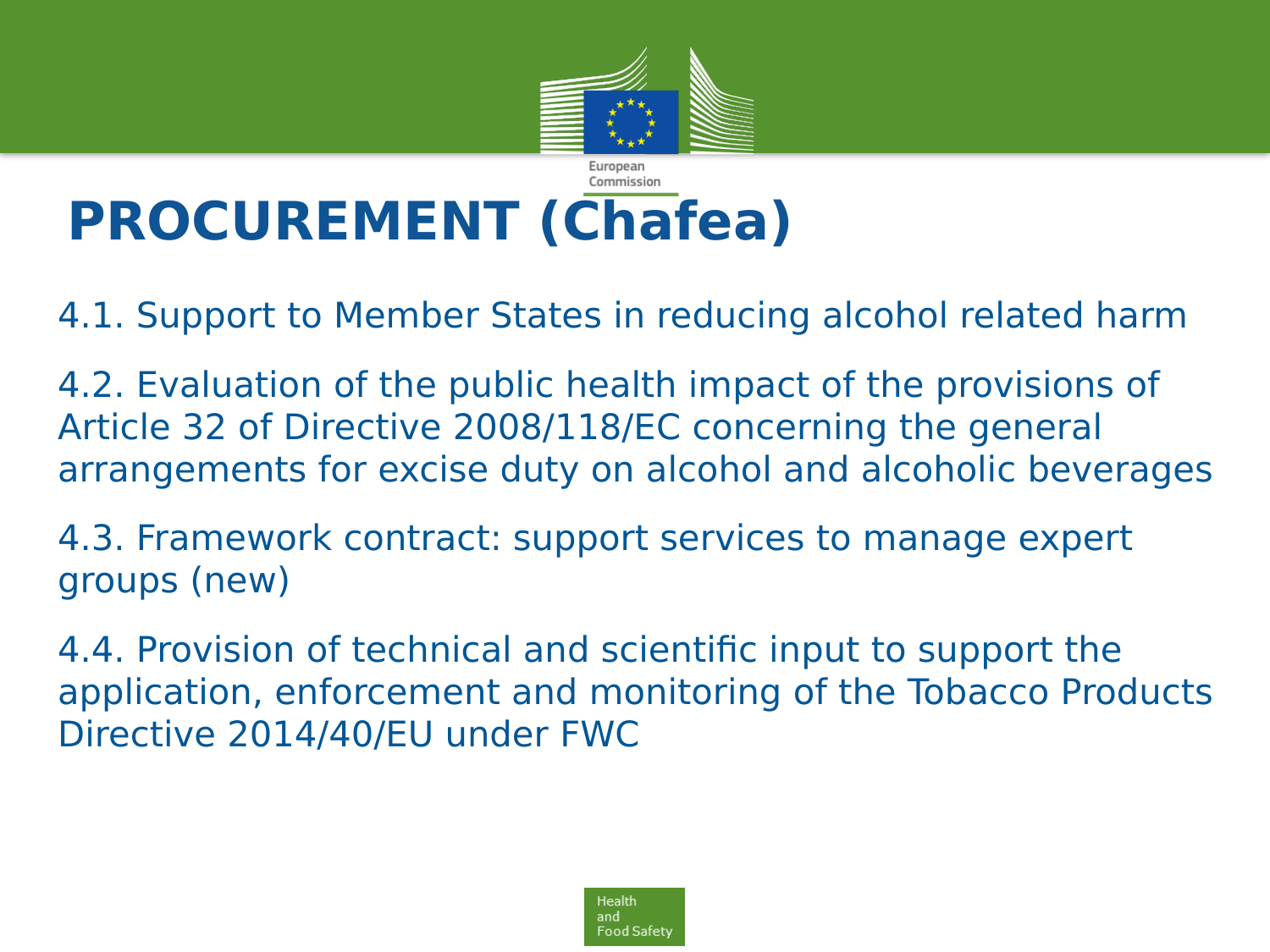

# PROCUREMENT (Chafea)
4.1. Support to Member States in reducing alcohol related harm

4.2. Evaluation of the public health impact of the provisions of Article 32 of Directive 2008/118/EC concerning the general arrangements for excise duty on alcohol and alcoholic beverages

4.3. Framework contract: support services to manage expert groups (new)

4.4. Provision of technical and scientific input to support the application, enforcement and monitoring of the Tobacco Products Directive 2014/40/EU under FWC